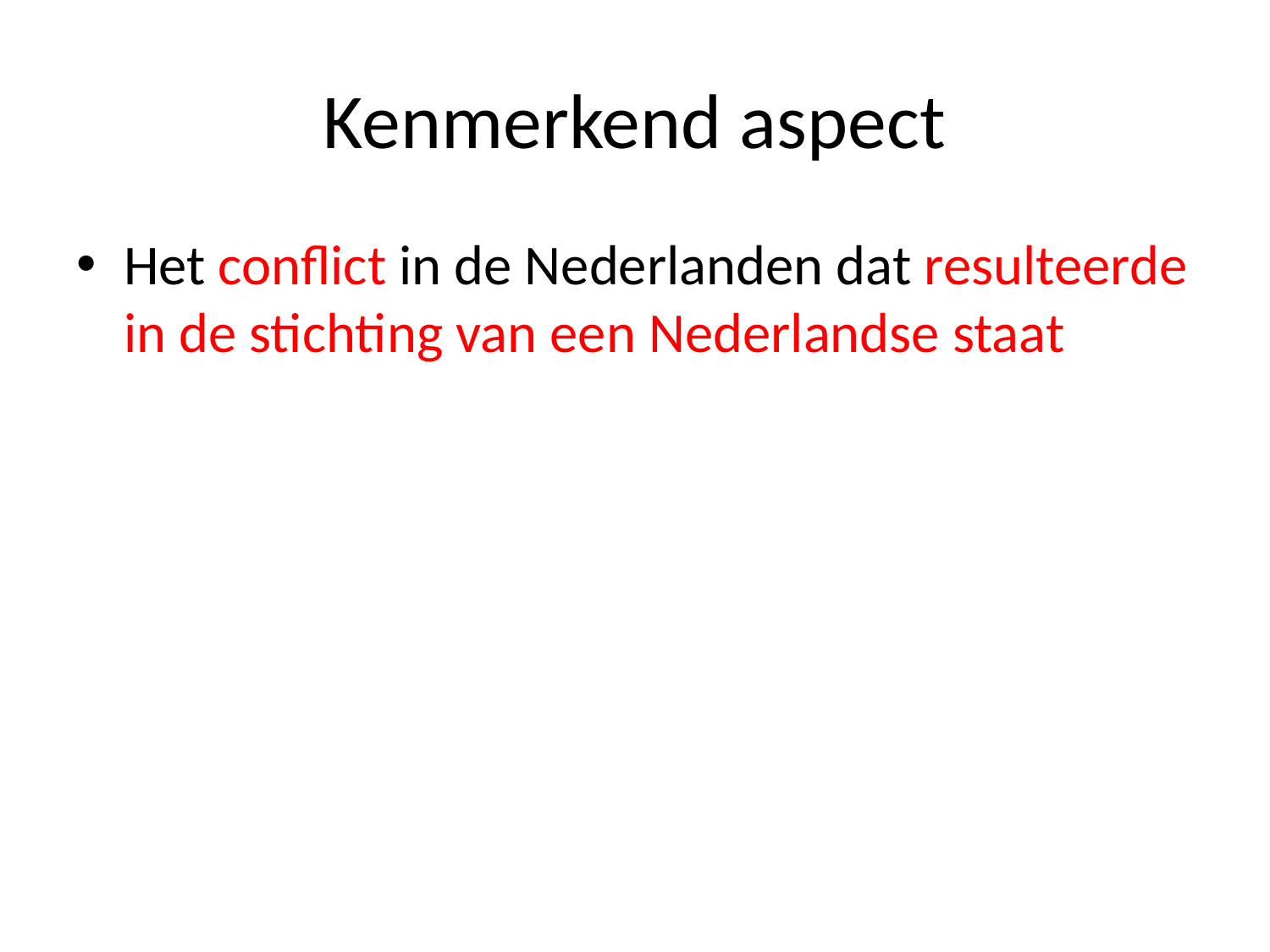

# Kenmerkend aspect
Het conflict in de Nederlanden dat resulteerde in de stichting van een Nederlandse staat